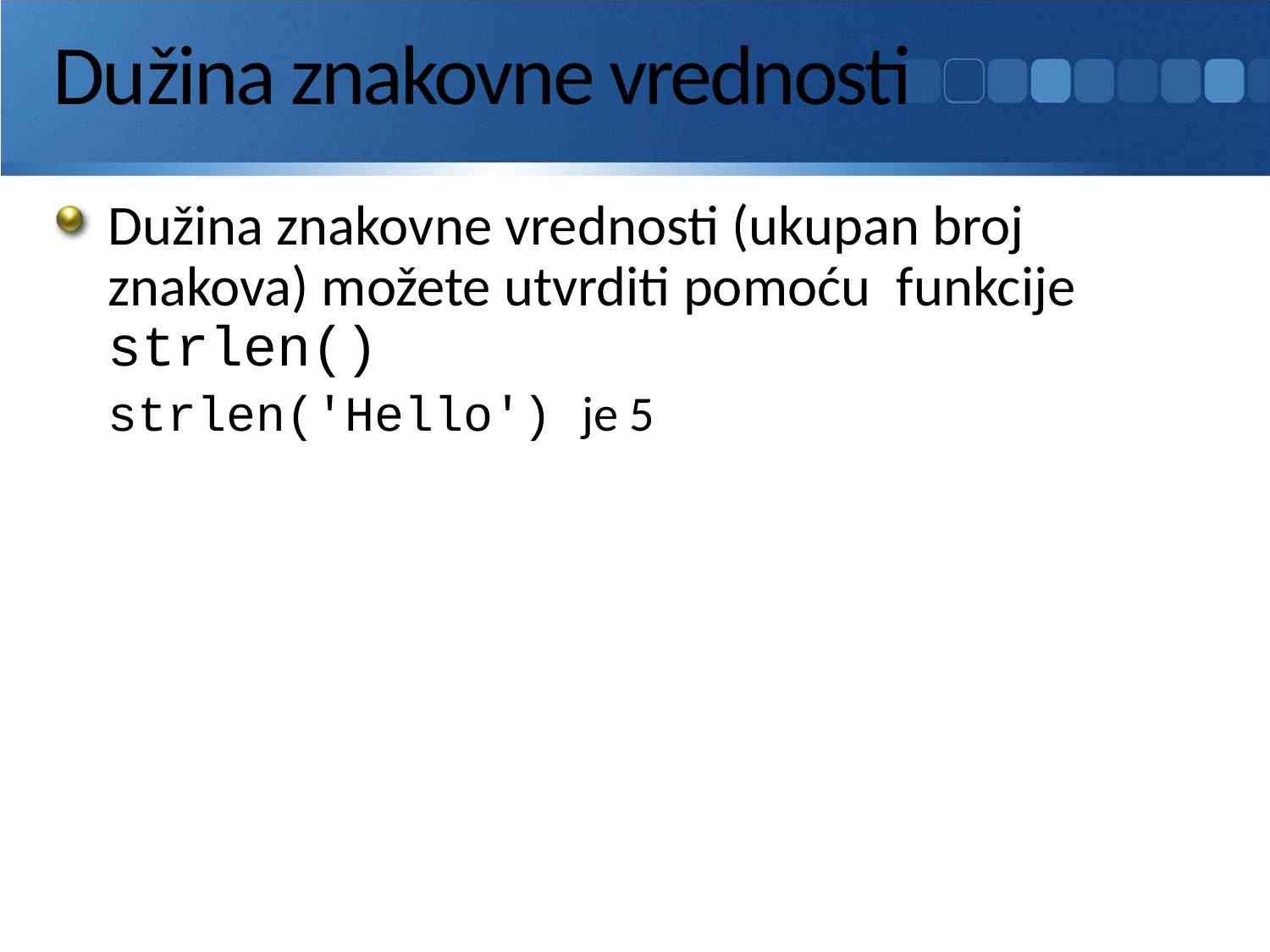

# Dužina znakovne vrednosti
Dužina znakovne vrednosti (ukupan broj znakova) možete utvrditi pomoću  funkcije strlen()
	strlen('Hello') je 5